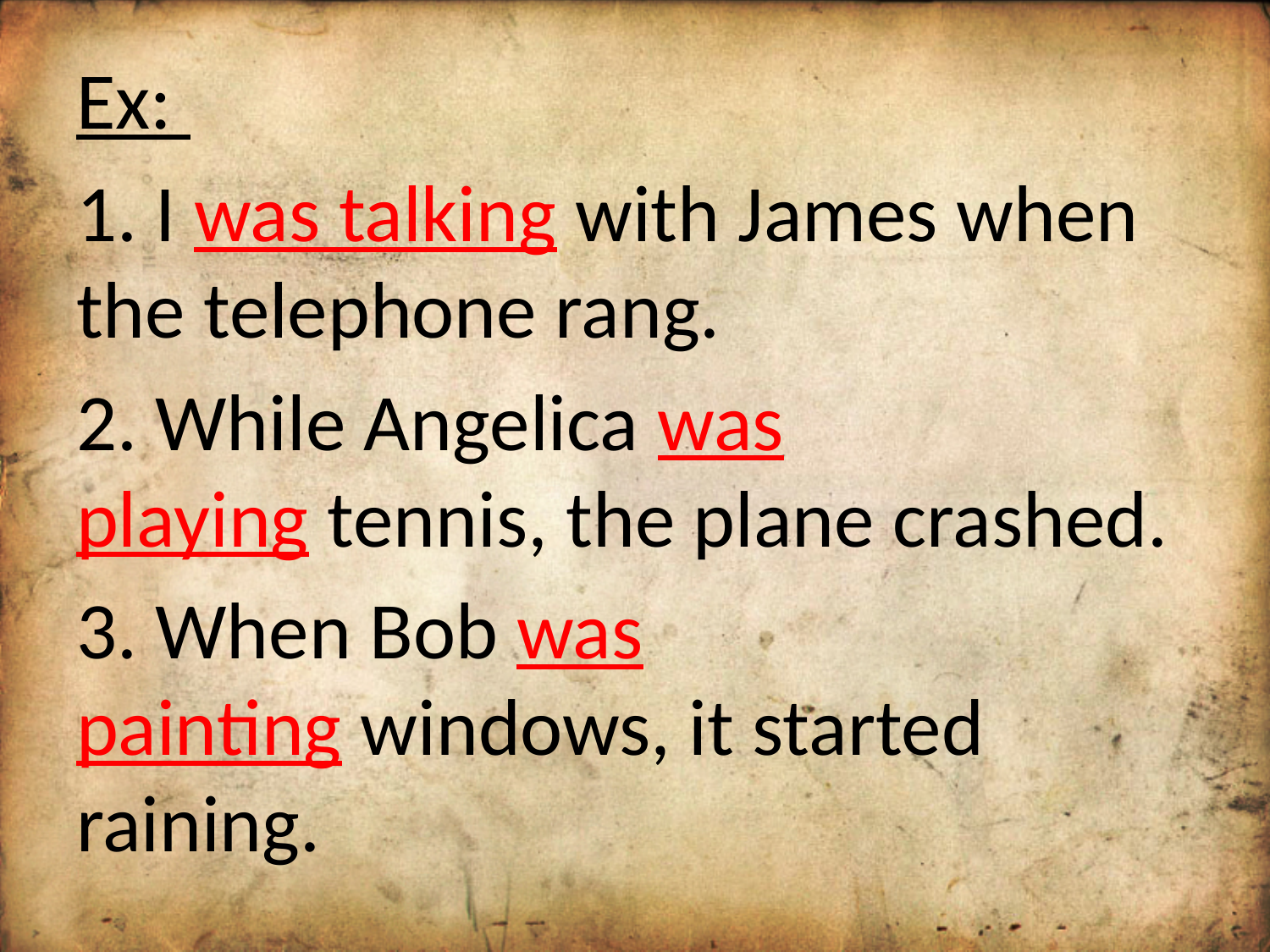

Ex:
1. I was talking with James when the telephone rang.
2. While Angelica was playing tennis, the plane crashed.
3. When Bob was painting windows, it started raining.